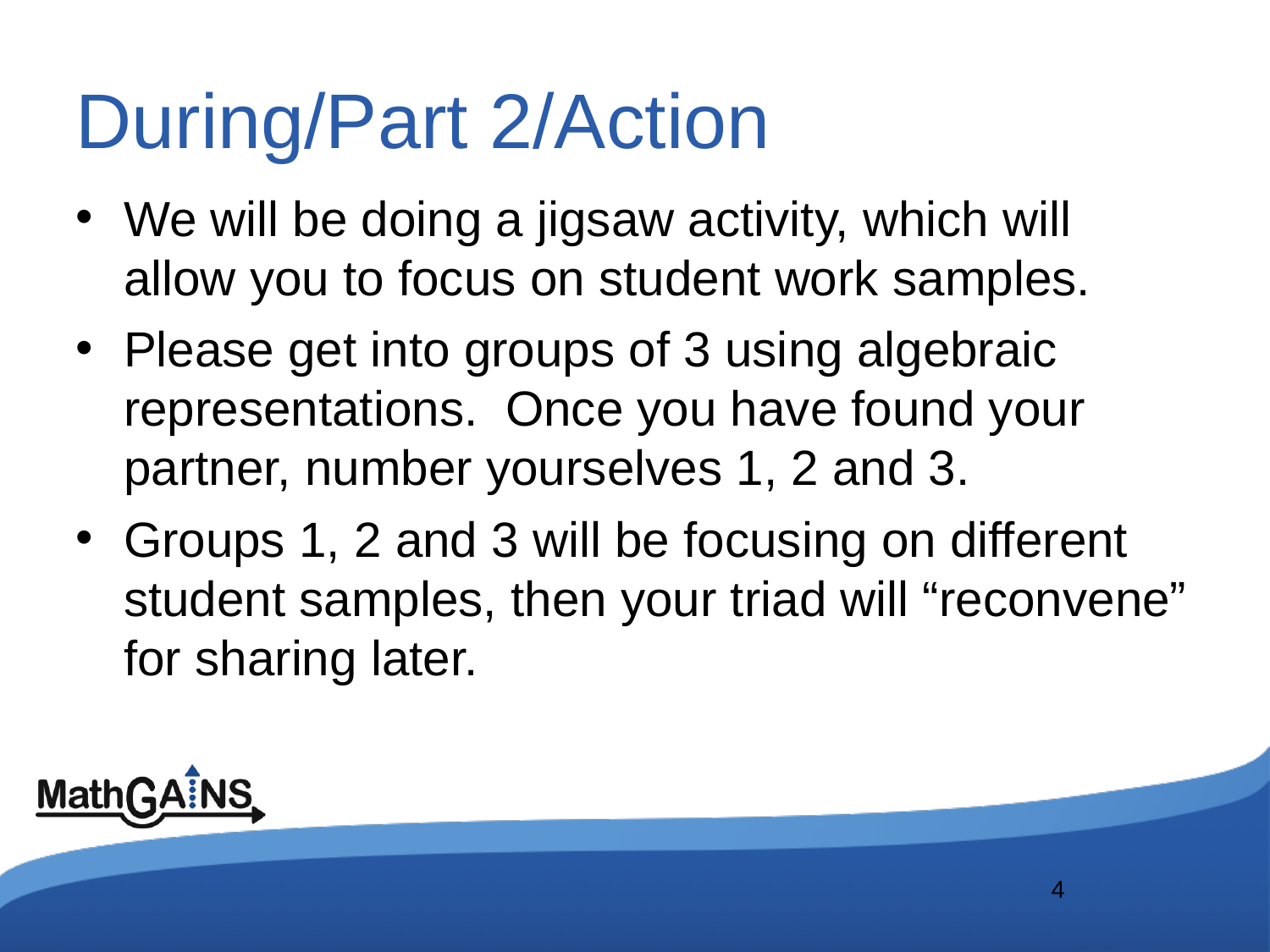

# During/Part 2/Action
We will be doing a jigsaw activity, which will allow you to focus on student work samples.
Please get into groups of 3 using algebraic representations.  Once you have found your partner, number yourselves 1, 2 and 3.
Groups 1, 2 and 3 will be focusing on different student samples, then your triad will “reconvene” for sharing later.
4